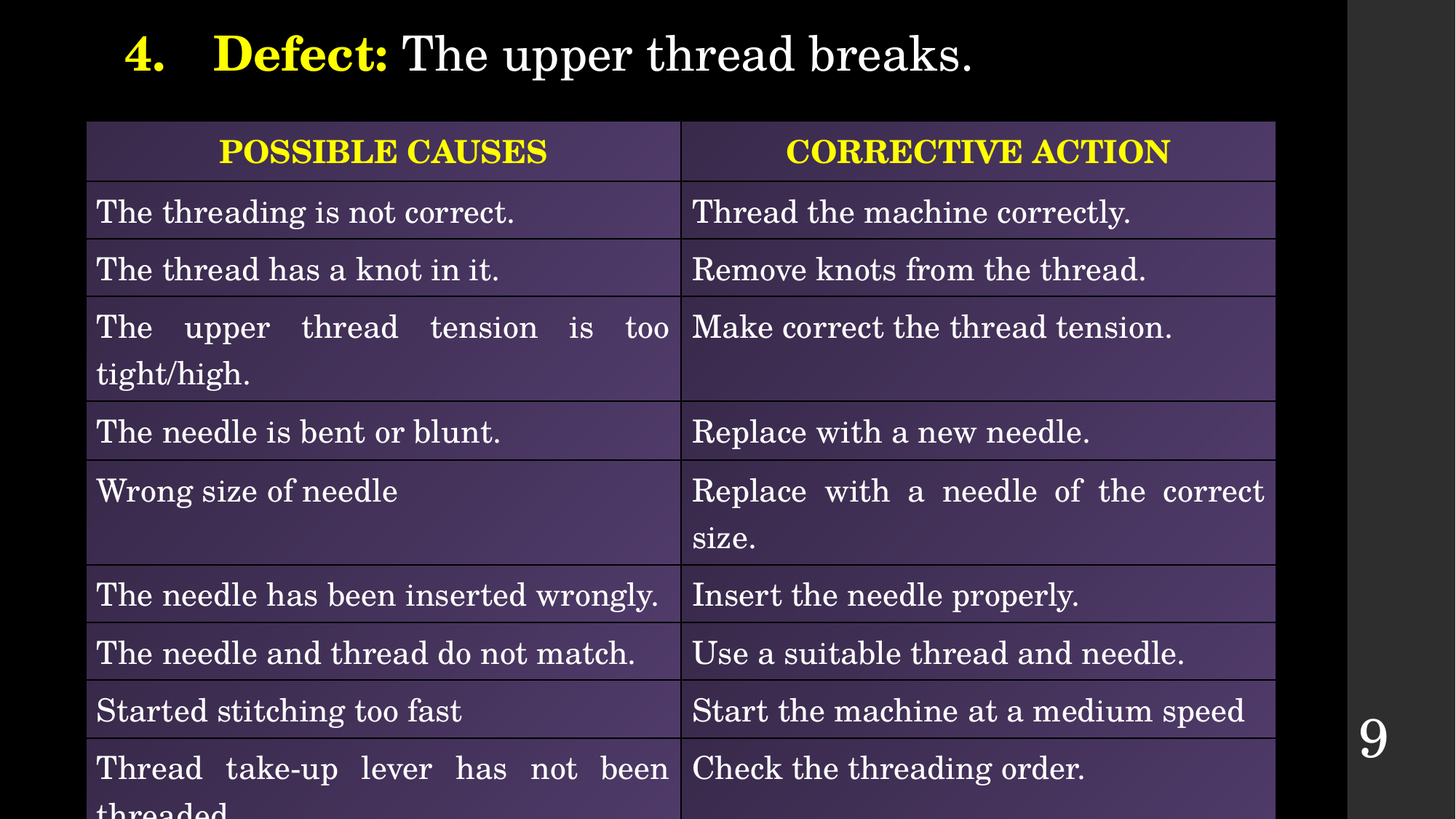

# Defect: The upper thread breaks.
| POSSIBLE CAUSES | CORRECTIVE ACTION |
| --- | --- |
| The threading is not correct. | Thread the machine correctly. |
| The thread has a knot in it. | Remove knots from the thread. |
| The upper thread tension is too tight/high. | Make correct the thread tension. |
| The needle is bent or blunt. | Replace with a new needle. |
| Wrong size of needle | Replace with a needle of the correct size. |
| The needle has been inserted wrongly. | Insert the needle properly. |
| The needle and thread do not match. | Use a suitable thread and needle. |
| Started stitching too fast | Start the machine at a medium speed |
| Thread take-up lever has not been threaded | Check the threading order. |
9